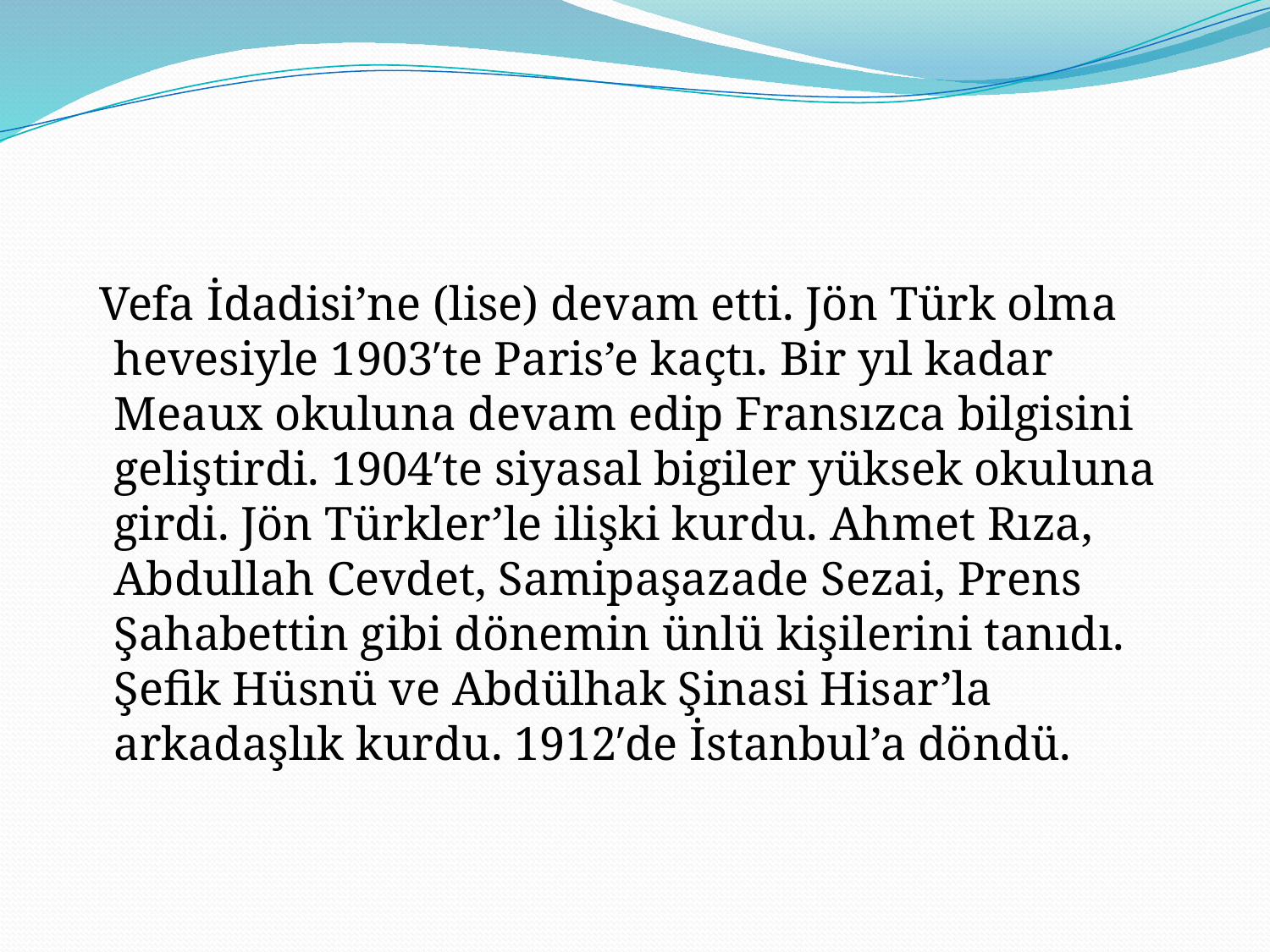

#
  Vefa İdadisi’ne (lise) devam etti. Jön Türk olma hevesiyle 1903′te Paris’e kaçtı. Bir yıl kadar Meaux okuluna devam edip Fransızca bilgisini geliştirdi. 1904′te siyasal bigiler yüksek okuluna girdi. Jön Türkler’le ilişki kurdu. Ahmet Rıza, Abdullah Cevdet, Samipaşazade Sezai, Prens Şahabettin gibi dönemin ünlü kişilerini tanıdı. Şefik Hüsnü ve Abdülhak Şinasi Hisar’la arkadaşlık kurdu. 1912′de İstanbul’a döndü.